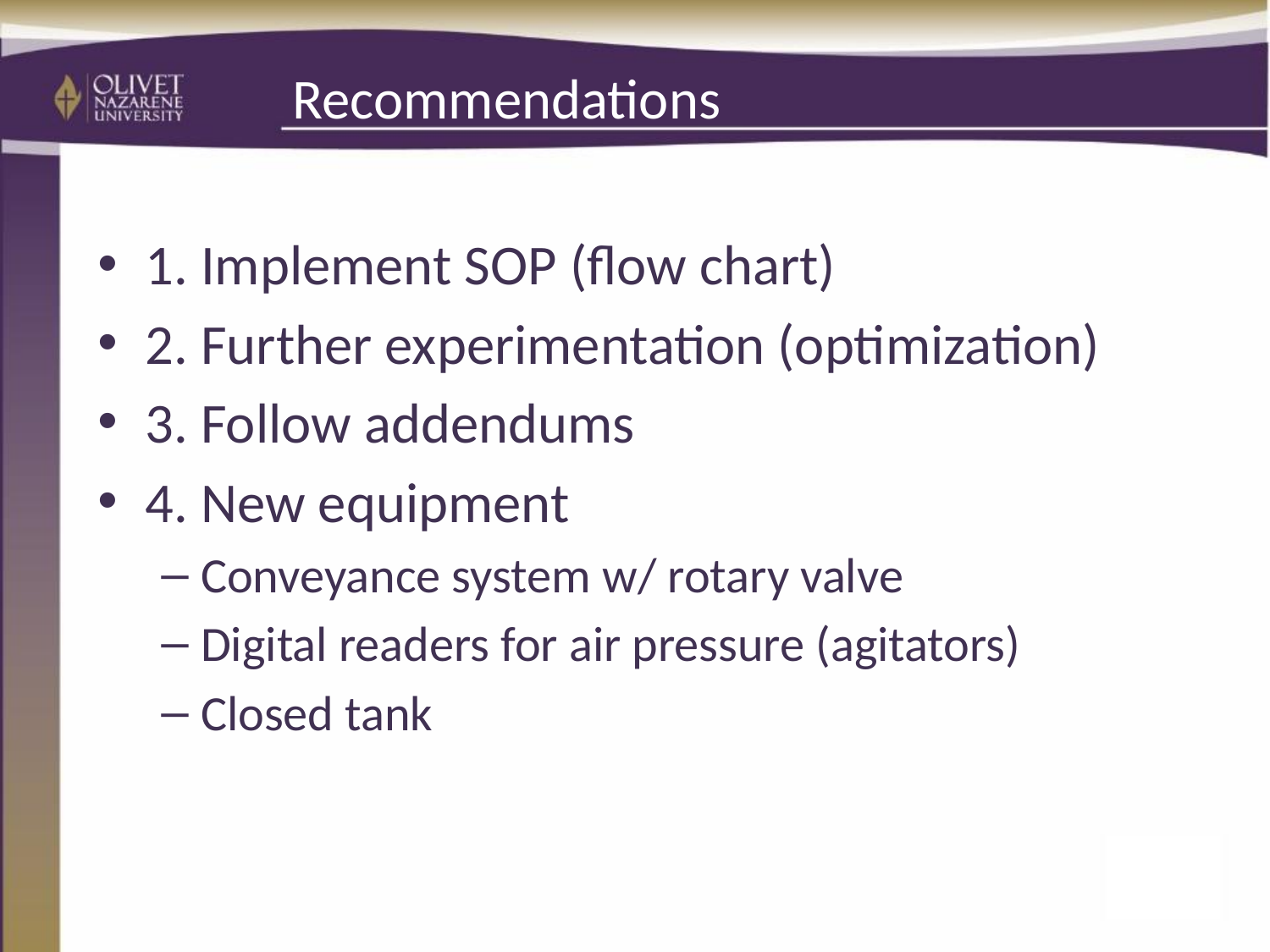

# Recommendations
1. Implement SOP (flow chart)
2. Further experimentation (optimization)
3. Follow addendums
4. New equipment
Conveyance system w/ rotary valve
Digital readers for air pressure (agitators)
Closed tank